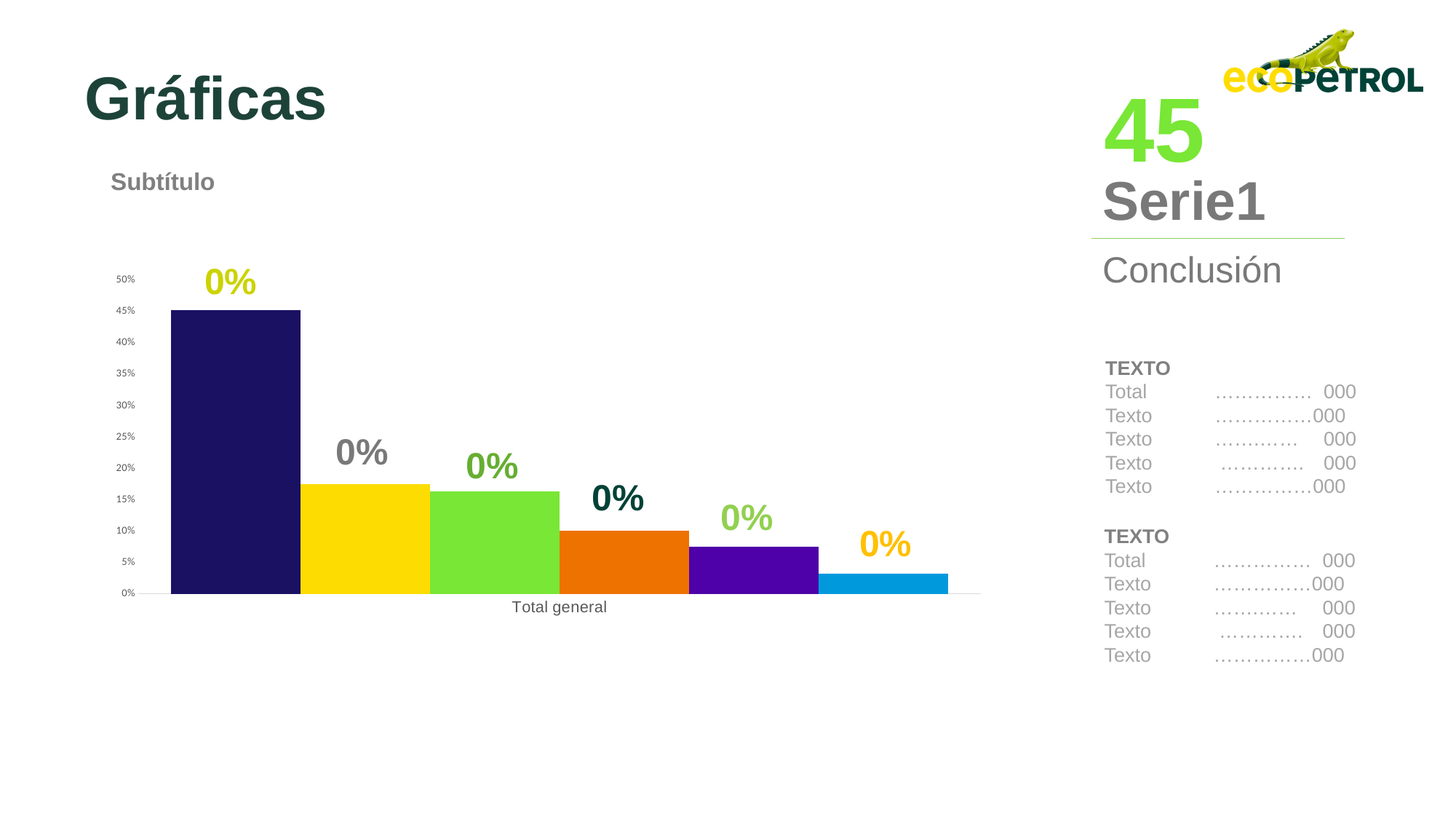

Gráficas
45
Serie1
Subtítulo
Conclusión

[unsupported chart]

0%
TEXTO
Total	……………	000
Texto	……………000
Texto	…….……	000
Texto	 ………….	000
Texto	……………000
0%
0%
0%
0%
0%
TEXTO
Total	……………	000
Texto	……………000
Texto	…….……	000
Texto	 ………….	000
Texto	……………000